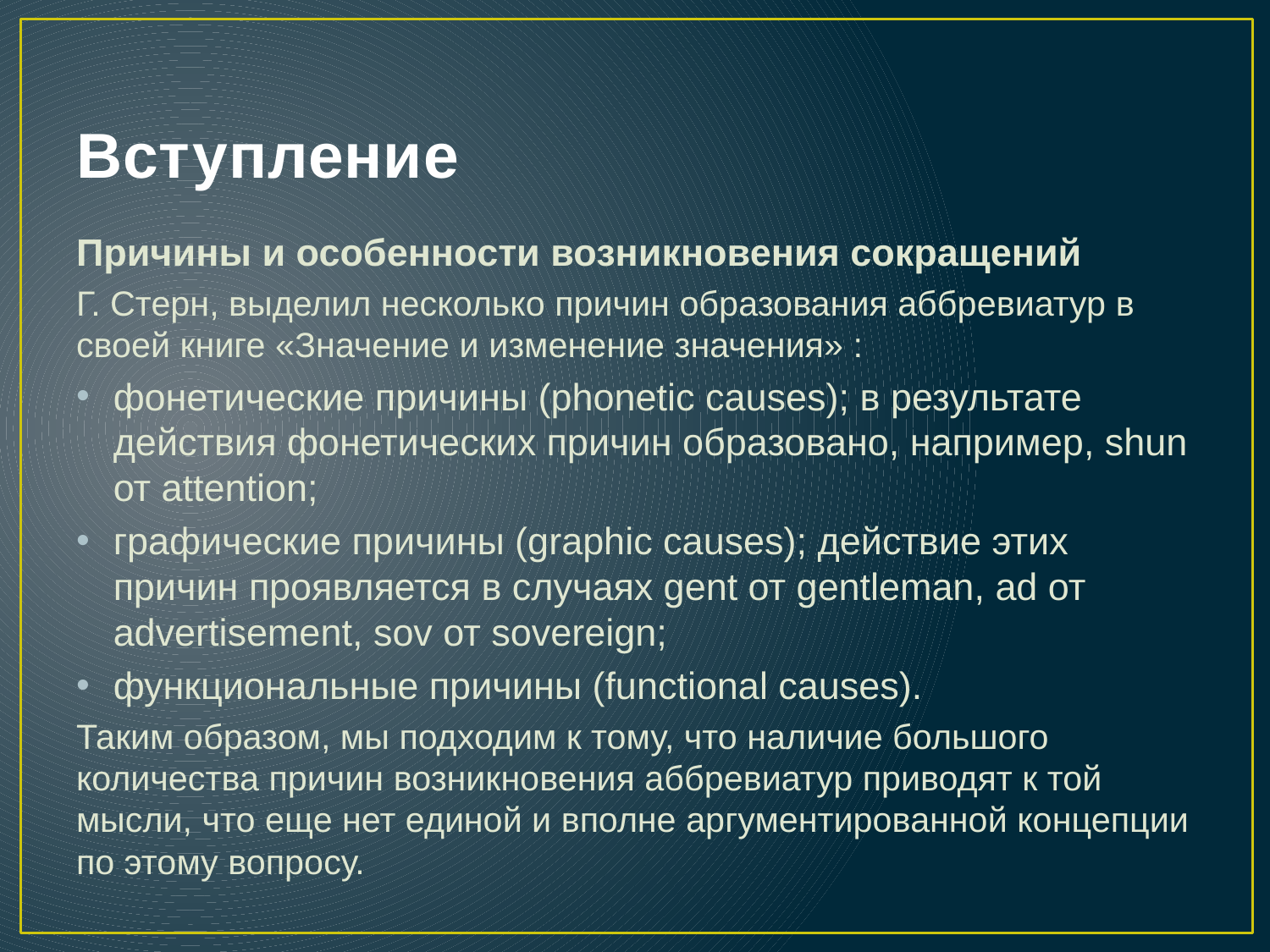

# Вступление
Причины и особенности возникновения сокращений
Г. Стерн, выделил несколько причин образования аббревиатур в своей книге «Значение и изменение значения» :
фонетические причины (phonetic causes); в результате действия фонетических причин образовано, например, shun от attention;
графические причины (graphic causes); действие этих причин проявляется в случаях gent от gentleman, ad от advertisement, sov от sovereign;
функциональные причины (functional causes).
Таким образом, мы подходим к тому, что наличие большого количества причин возникновения аббревиатур приводят к той мысли, что еще нет единой и вполне аргументированной концепции по этому вопросу.